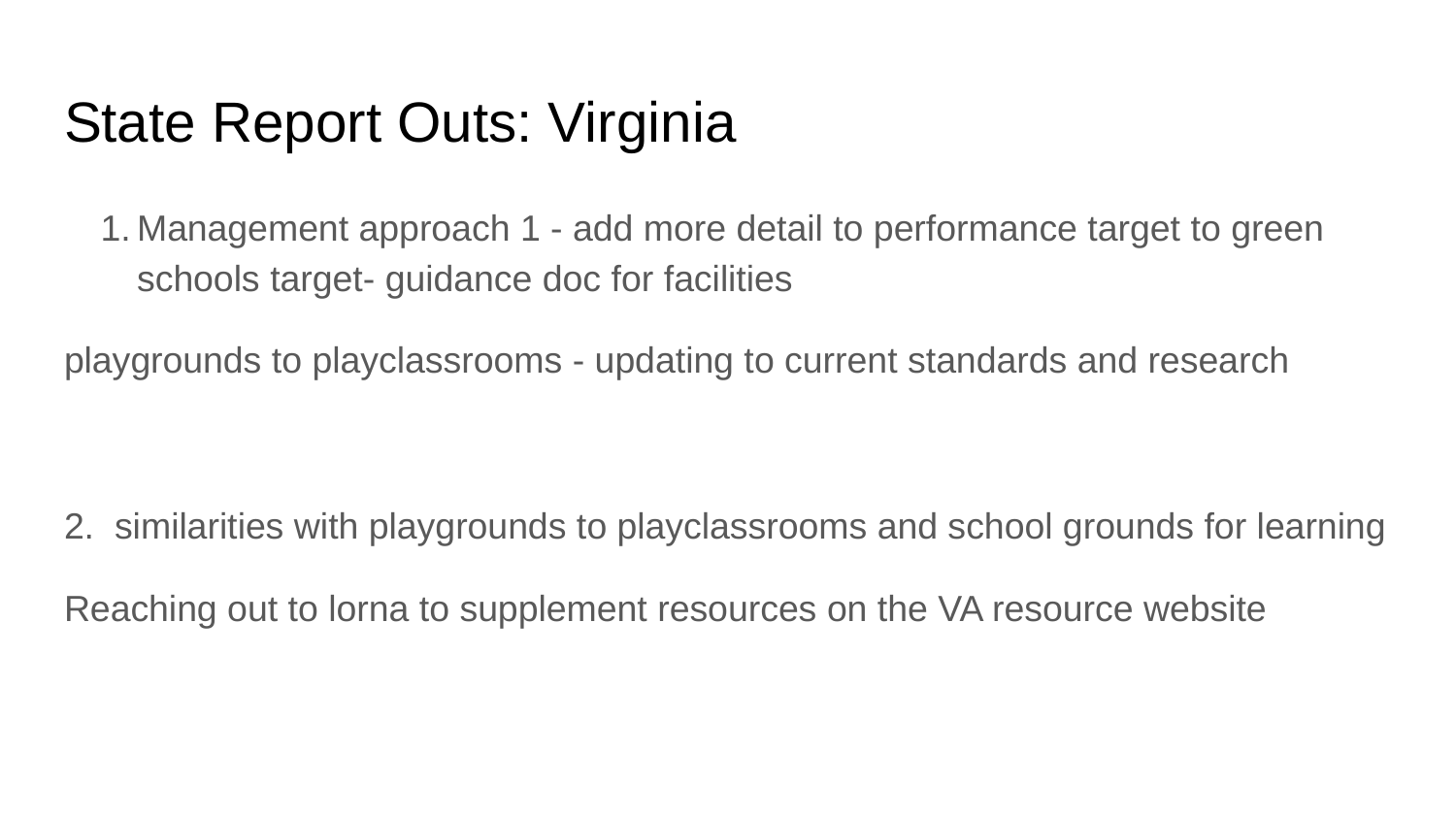

# State Report Outs: Virginia
Management approach 1 - add more detail to performance target to green schools target- guidance doc for facilities
playgrounds to playclassrooms - updating to current standards and research

2.  similarities with playgrounds to playclassrooms and school grounds for learning
Reaching out to lorna to supplement resources on the VA resource website